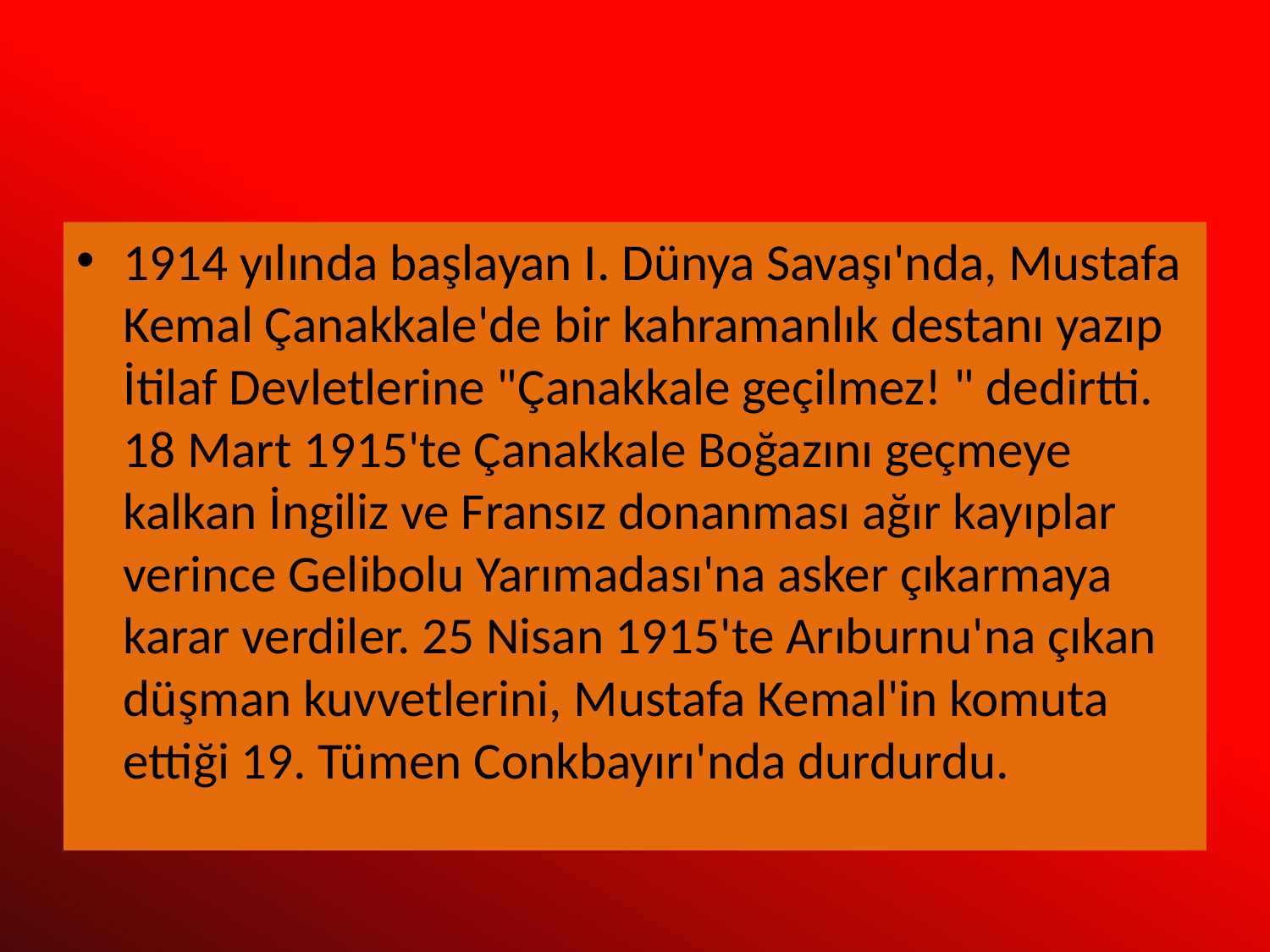

1914 yılında başlayan I. Dünya Savaşı'nda, Mustafa Kemal Çanakkale'de bir kahramanlık destanı yazıp İtilaf Devletlerine "Çanakkale geçilmez! " dedirtti. 18 Mart 1915'te Çanakkale Boğazını geçmeye kalkan İngiliz ve Fransız donanması ağır kayıplar verince Gelibolu Yarımadası'na asker çıkarmaya karar verdiler. 25 Nisan 1915'te Arıburnu'na çıkan düşman kuvvetlerini, Mustafa Kemal'in komuta ettiği 19. Tümen Conkbayırı'nda durdurdu.